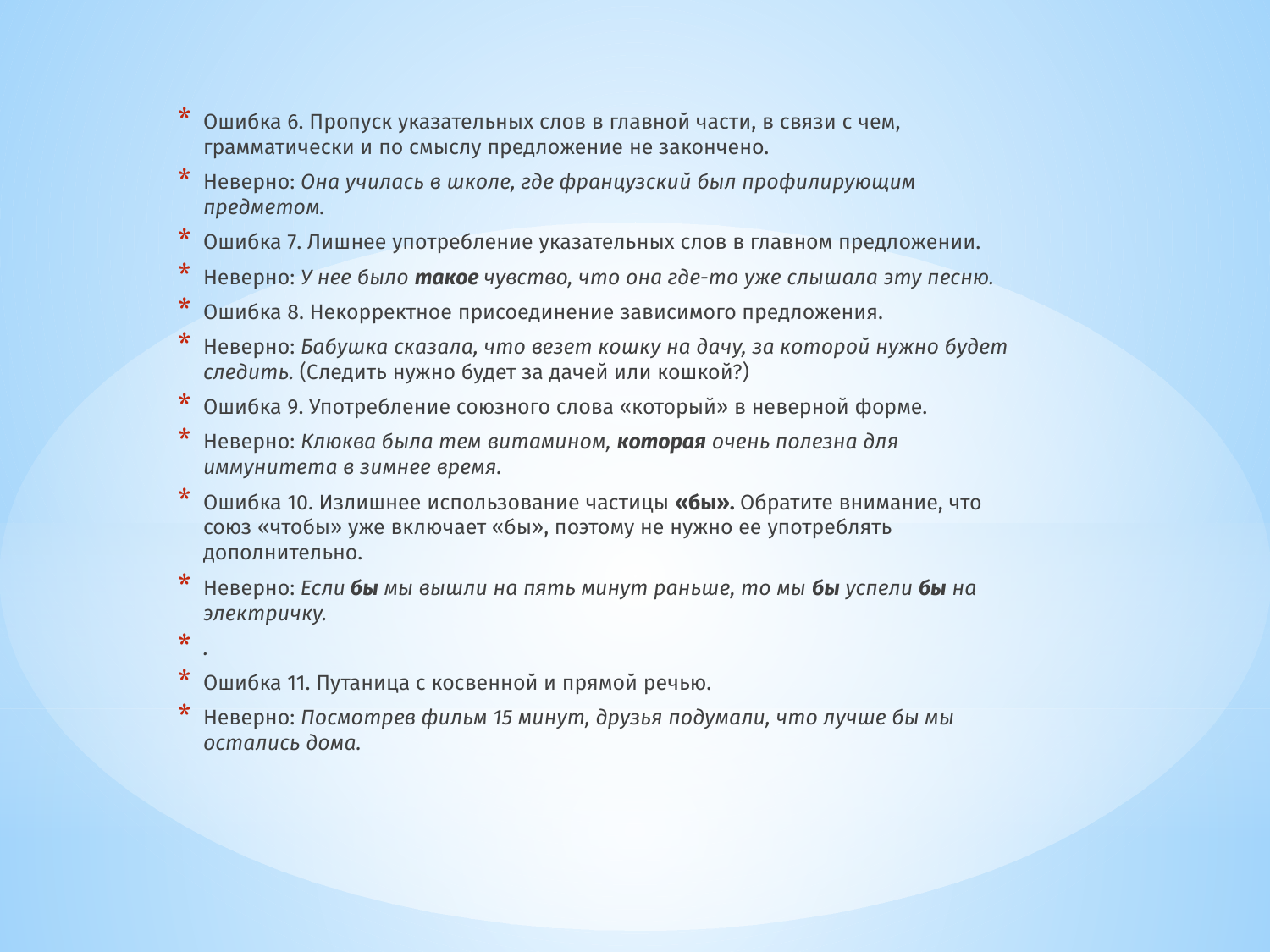

Ошибка 6. Пропуск указательных слов в главной части, в связи с чем, грамматически и по смыслу предложение не закончено.
Неверно: Она училась в школе, где французский был профилирующим предметом.
Ошибка 7. Лишнее употребление указательных слов в главном предложении.
Неверно: У нее было такое чувство, что она где-то уже слышала эту песню.
Ошибка 8. Некорректное присоединение зависимого предложения.
Неверно: Бабушка сказала, что везет кошку на дачу, за которой нужно будет следить. (Следить нужно будет за дачей или кошкой?)
Ошибка 9. Употребление союзного слова «который» в неверной форме.
Неверно: Клюква была тем витамином, которая очень полезна для иммунитета в зимнее время.
Ошибка 10. Излишнее использование частицы «бы». Обратите внимание, что союз «чтобы» уже включает «бы», поэтому не нужно ее употреблять дополнительно.
Неверно: Если бы мы вышли на пять минут раньше, то мы бы успели бы на электричку.
.
Ошибка 11. Путаница с косвенной и прямой речью.
Неверно: Посмотрев фильм 15 минут, друзья подумали, что лучше бы мы остались дома.